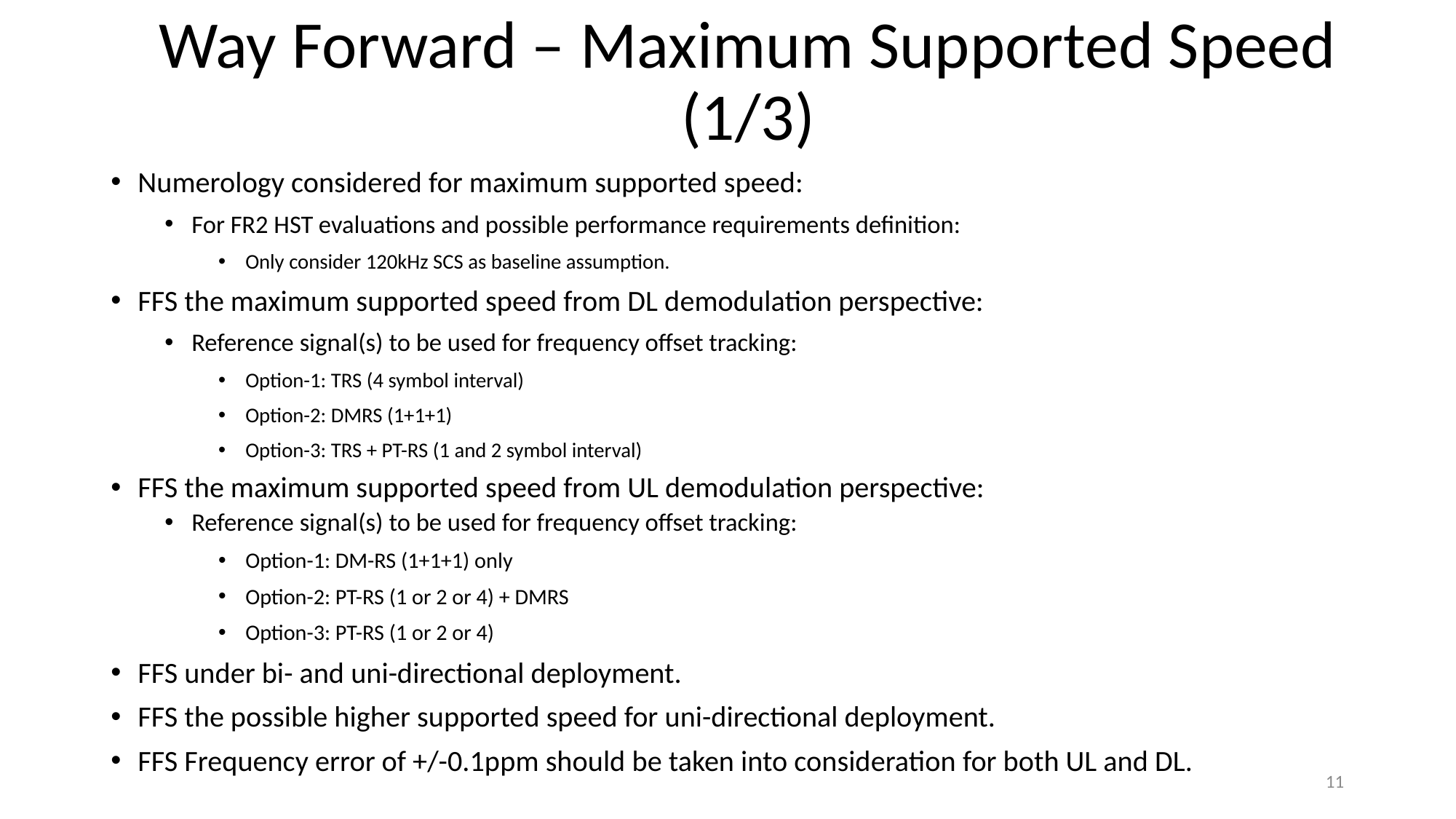

# Way Forward – Maximum Supported Speed (1/3)
Numerology considered for maximum supported speed:
For FR2 HST evaluations and possible performance requirements definition:
Only consider 120kHz SCS as baseline assumption.
FFS the maximum supported speed from DL demodulation perspective:
Reference signal(s) to be used for frequency offset tracking:
Option-1: TRS (4 symbol interval)
Option-2: DMRS (1+1+1)
Option-3: TRS + PT-RS (1 and 2 symbol interval)
FFS the maximum supported speed from UL demodulation perspective:
Reference signal(s) to be used for frequency offset tracking:
Option-1: DM-RS (1+1+1) only
Option-2: PT-RS (1 or 2 or 4) + DMRS
Option-3: PT-RS (1 or 2 or 4)
FFS under bi- and uni-directional deployment.
FFS the possible higher supported speed for uni-directional deployment.
FFS Frequency error of +/-0.1ppm should be taken into consideration for both UL and DL.

11